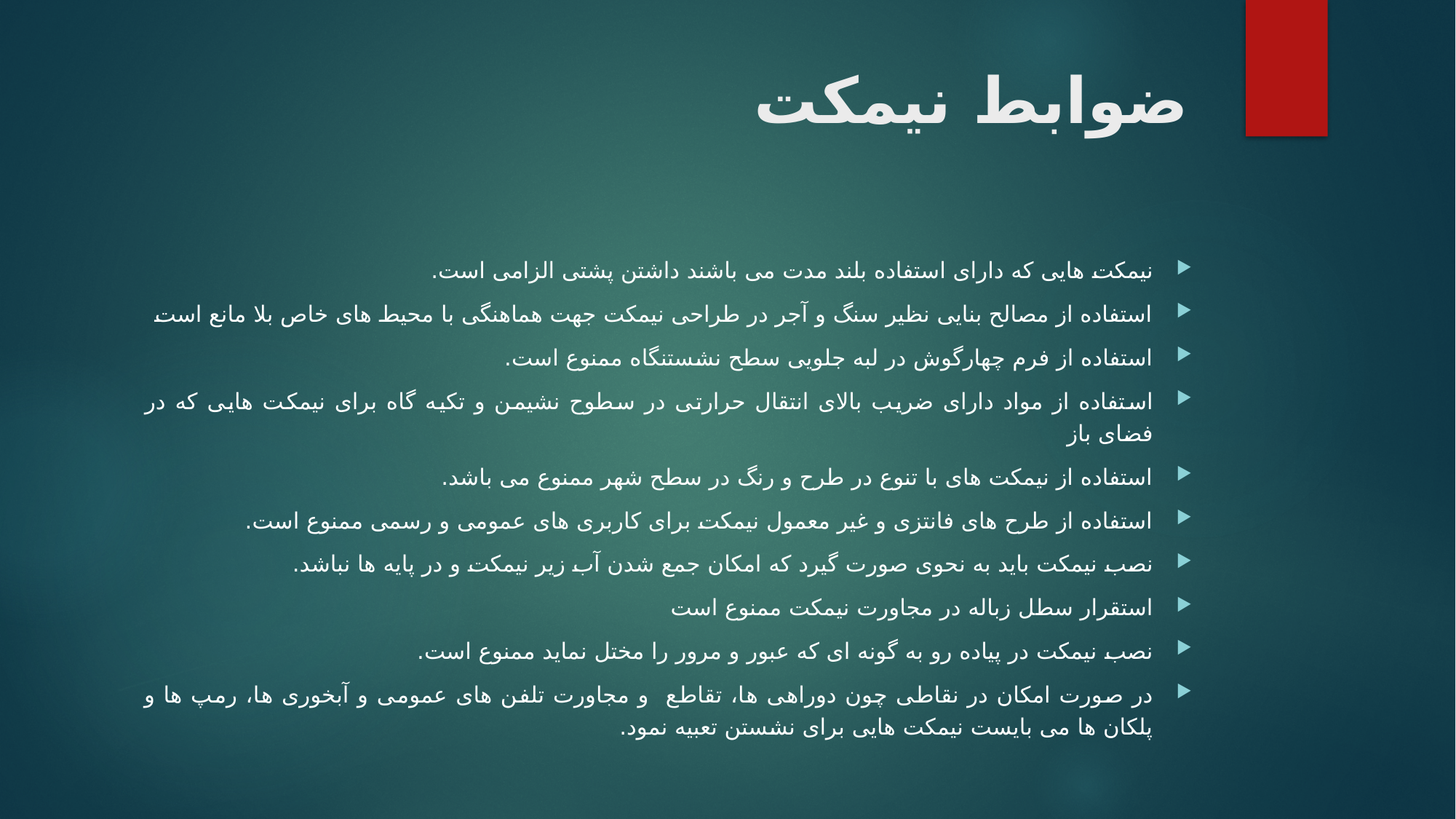

# ضوابط نیمکت
نیمکت هایی که دارای استفاده بلند مدت می باشند داشتن پشتی الزامی است.
استفاده از مصالح بنایی نظیر سنگ و آجر در طراحی نیمکت جهت هماهنگی با محیط های خاص بلا مانع است
استفاده از فرم چهارگوش در لبه جلویی سطح نشستنگاه ممنوع است.
استفاده از مواد دارای ضریب بالای انتقال حرارتی در سطوح نشیمن و تکیه گاه برای نیمکت هایی که در فضای باز
استفاده از نیمکت های با تنوع در طرح و رنگ در سطح شهر ممنوع می باشد.
استفاده از طرح های فانتزی و غیر معمول نیمکت برای کاربری های عمومی و رسمی ممنوع است.
نصب نیمکت باید به نحوی صورت گیرد که امکان جمع شدن آب زیر نیمکت و در پایه ها نباشد.
استقرار سطل زباله در مجاورت نیمکت ممنوع است
نصب نیمکت در پیاده رو به گونه ای که عبور و مرور را مختل نماید ممنوع است.
در صورت امکان در نقاطی چون دوراهی ها، تقاطع  و مجاورت تلفن های عمومی و آبخوری ها، رمپ ها و پلکان ها می بایست نیمکت هایی برای نشستن تعبیه نمود.